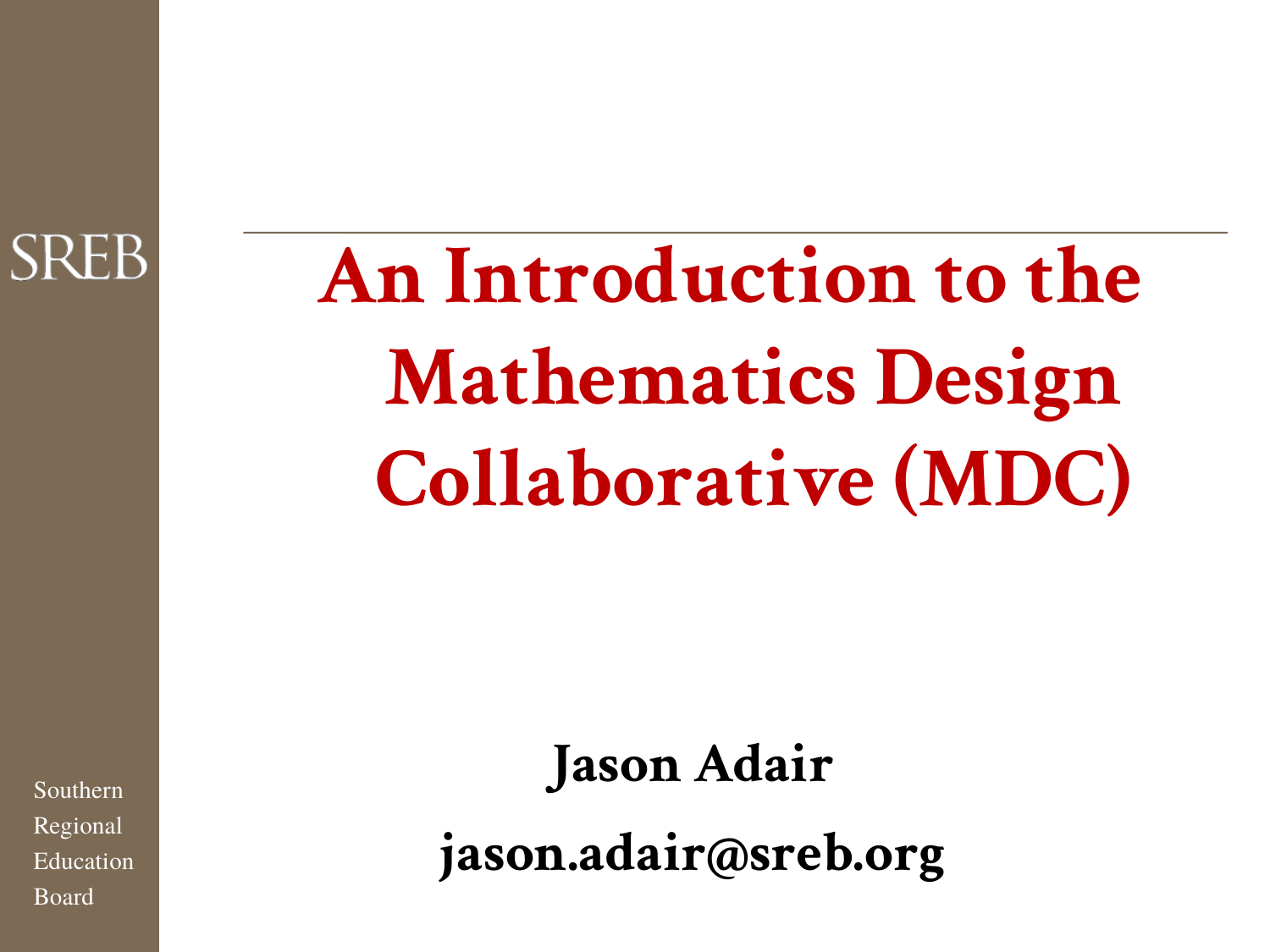

An Introduction to the Mathematics Design Collaborative (MDC)

Jason Adair
jason.adair@sreb.org